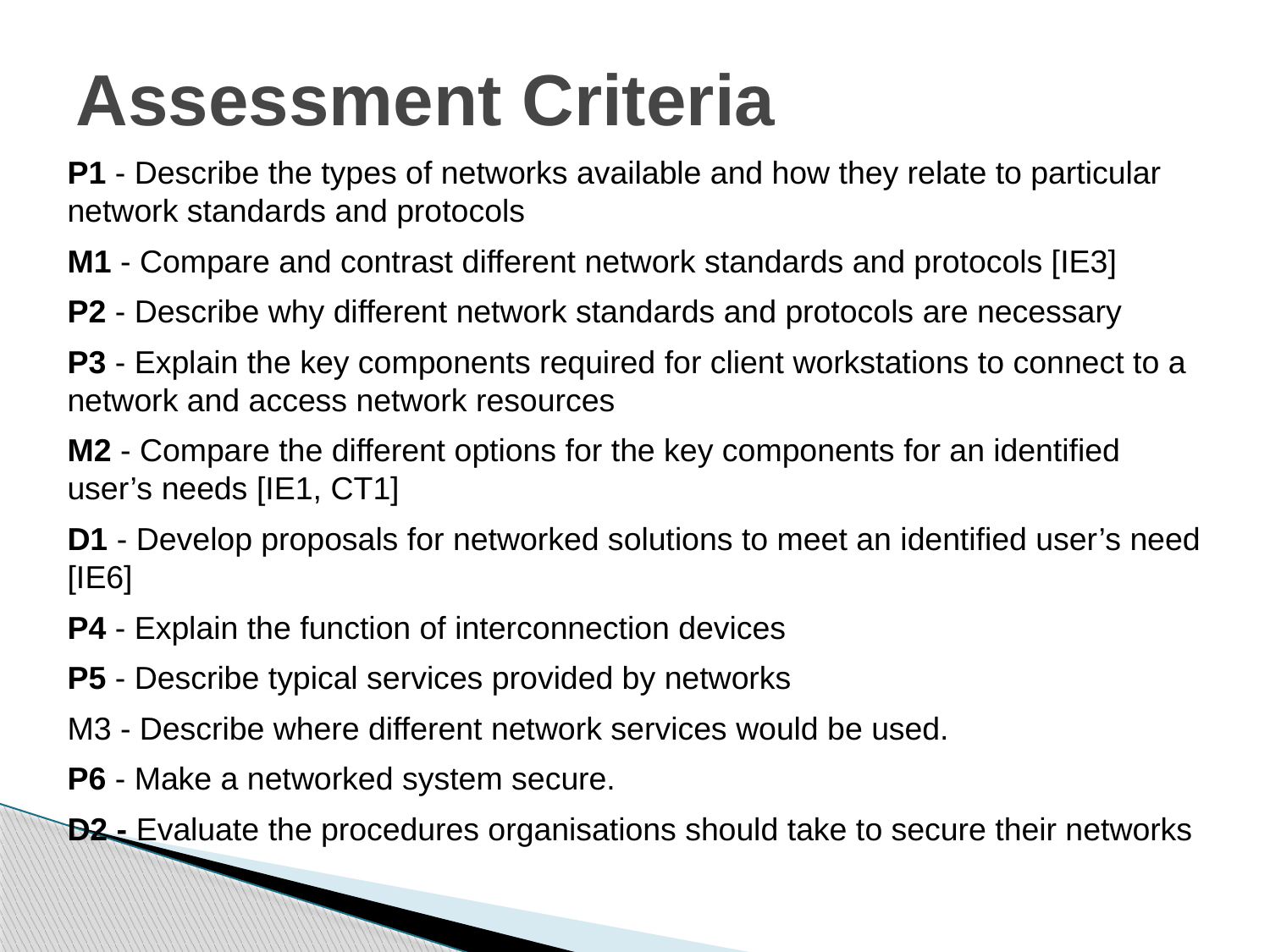

# Assessment Criteria
P1 - Describe the types of networks available and how they relate to particular network standards and protocols
M1 - Compare and contrast different network standards and protocols [IE3]
P2 - Describe why different network standards and protocols are necessary
P3 - Explain the key components required for client workstations to connect to a network and access network resources
M2 - Compare the different options for the key components for an identified user’s needs [IE1, CT1]
D1 - Develop proposals for networked solutions to meet an identified user’s need  [IE6]
P4 - Explain the function of interconnection devices
P5 - Describe typical services provided by networks
M3 - Describe where different network services would be used.
P6 - Make a networked system secure.
D2 - Evaluate the procedures organisations should take to secure their networks